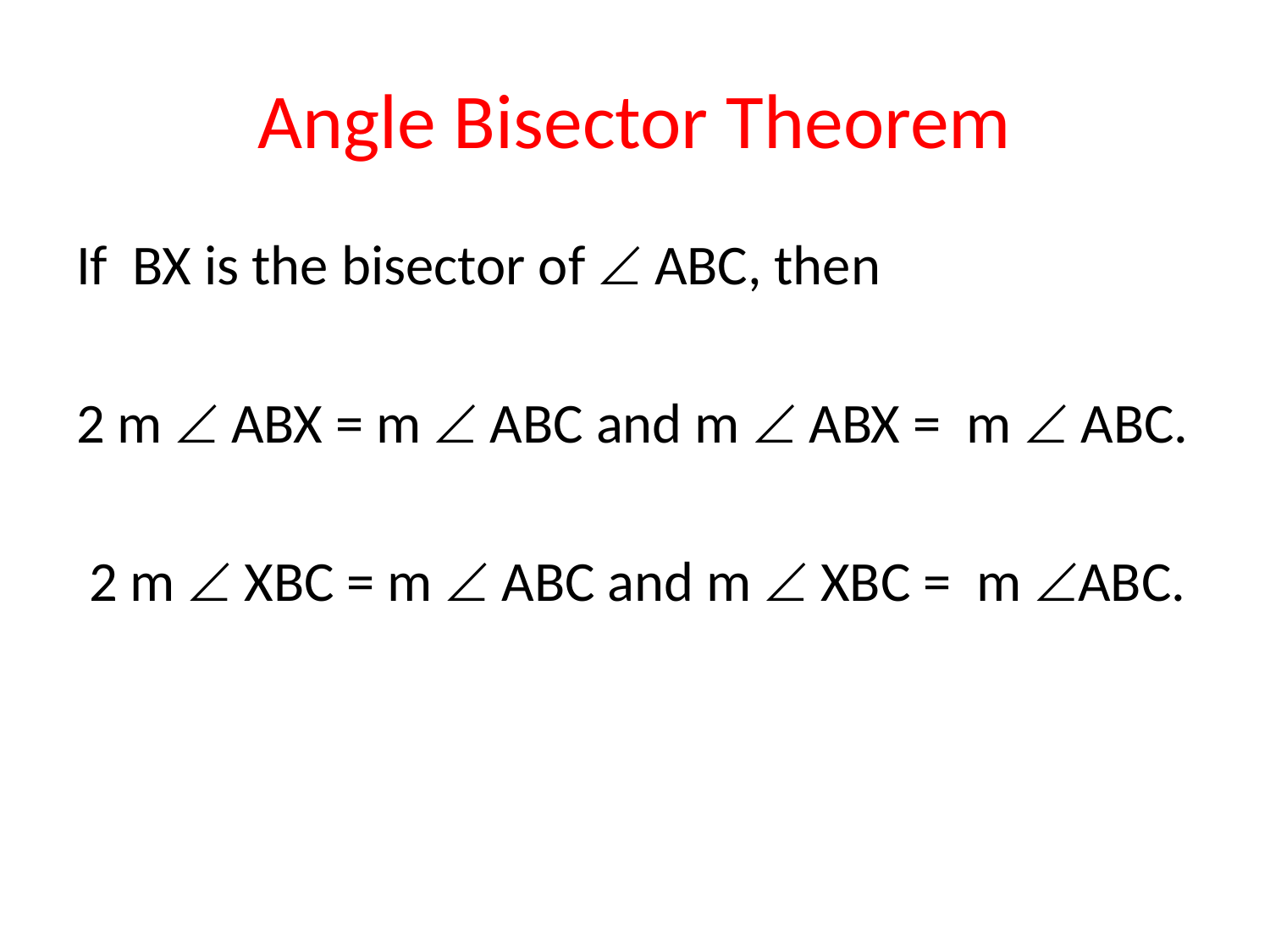

# Angle Bisector Theorem
If  BX is the bisector of ∠ ABC, then

2 m ∠ ABX = m ∠ ABC and m ∠ ABX =  m ∠ ABC.

 2 m ∠ XBC = m ∠ ABC and m ∠ XBC =  m ∠ABC.